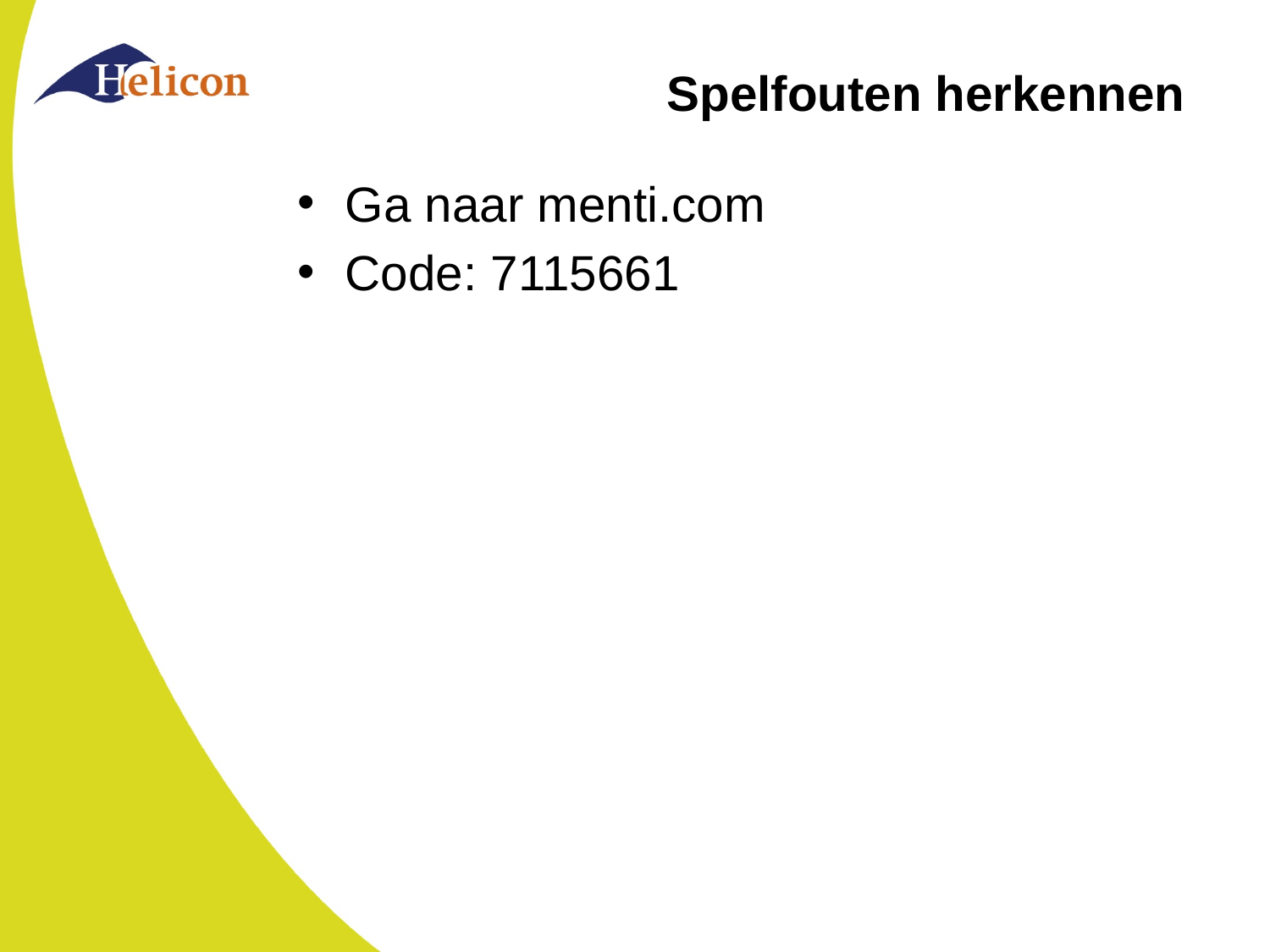

# Spelfouten herkennen
Ga naar menti.com
Code: 7115661